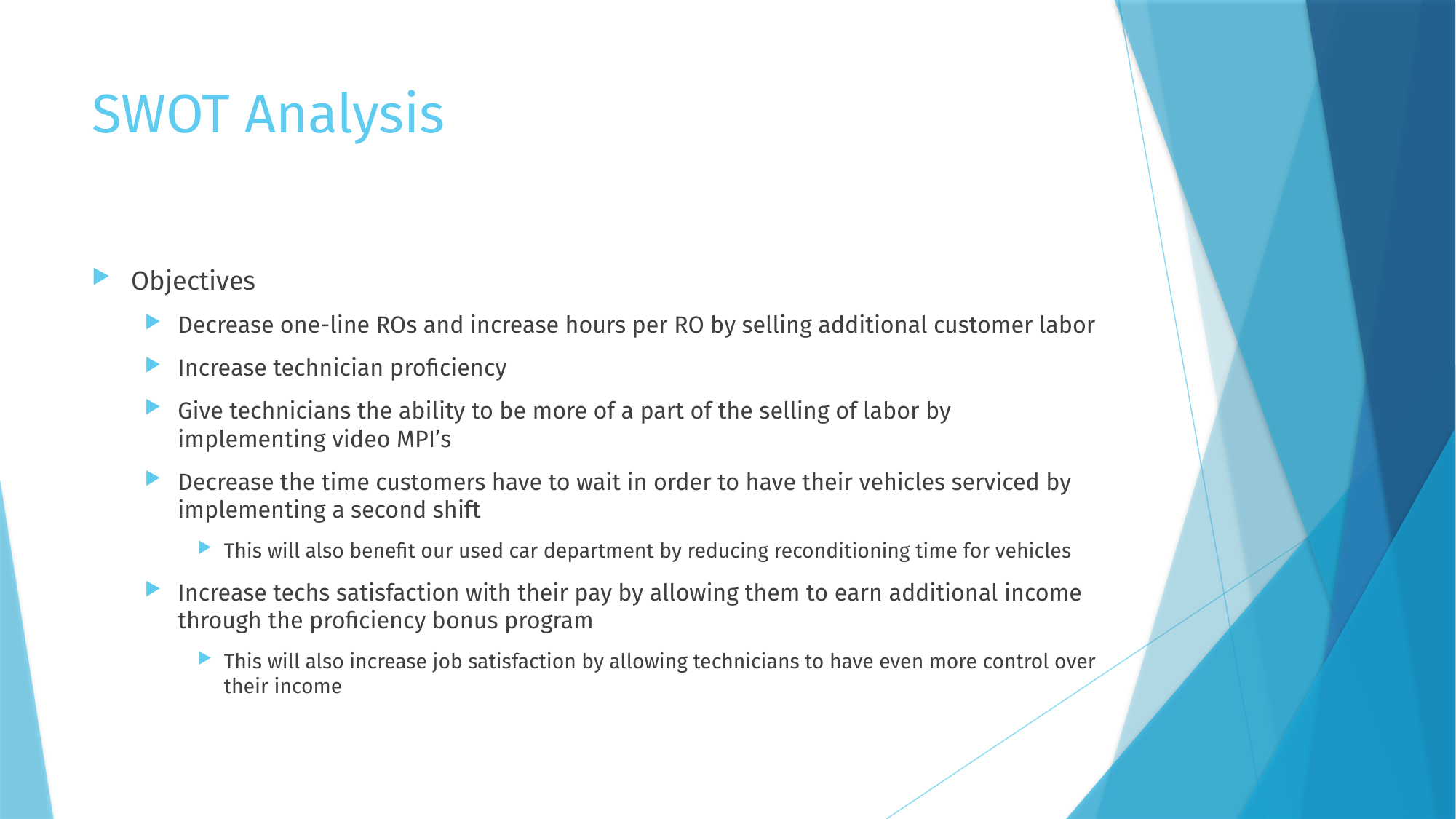

# SWOT Analysis
Objectives
Decrease one-line ROs and increase hours per RO by selling additional customer labor
Increase technician proficiency
Give technicians the ability to be more of a part of the selling of labor by implementing video MPI’s
Decrease the time customers have to wait in order to have their vehicles serviced by implementing a second shift
This will also benefit our used car department by reducing reconditioning time for vehicles
Increase techs satisfaction with their pay by allowing them to earn additional income through the proficiency bonus program
This will also increase job satisfaction by allowing technicians to have even more control over their income